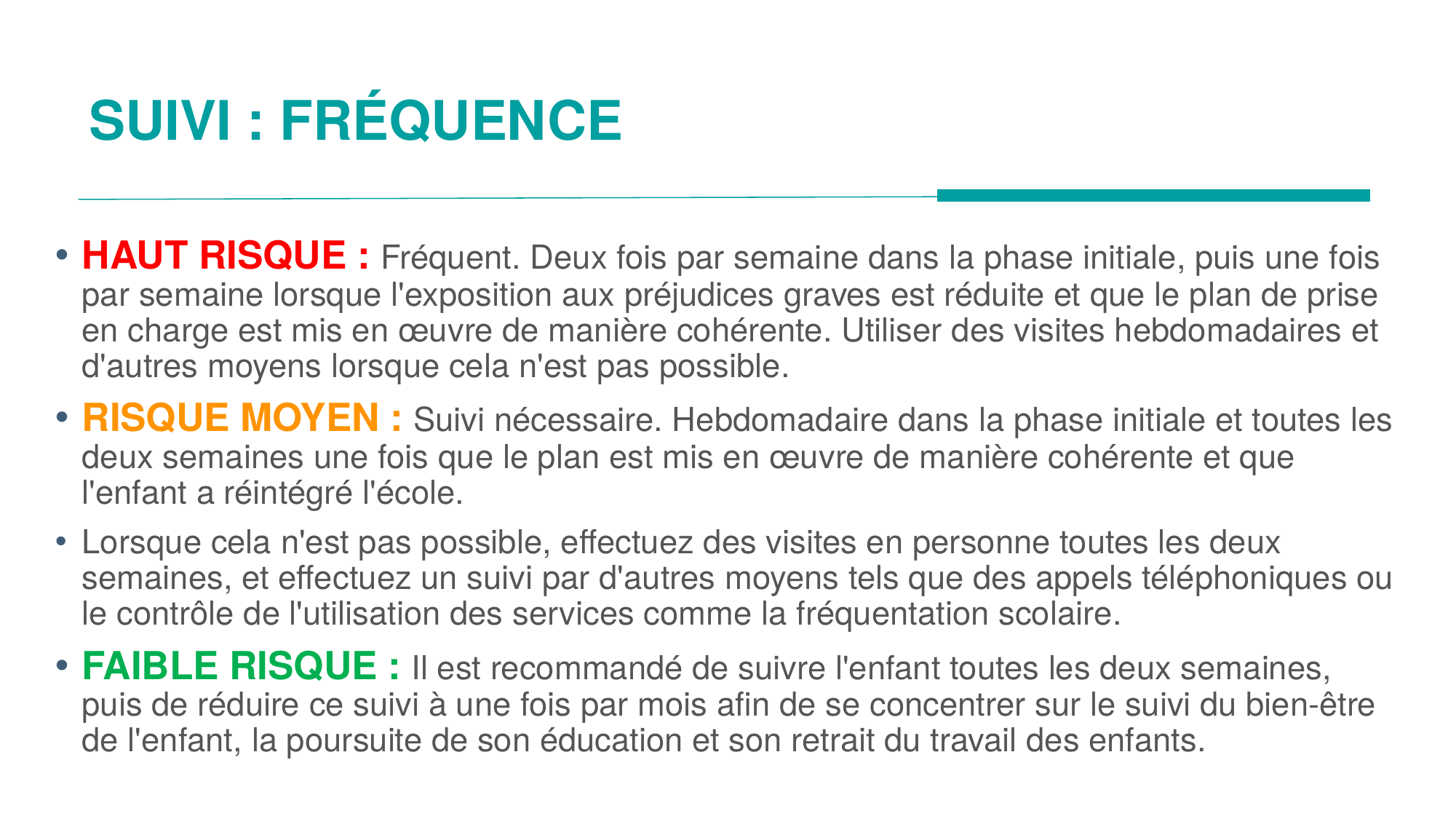

# SUIVI : FRÉQUENCE
HAUT RISQUE : Fréquent. Deux fois par semaine dans la phase initiale, puis une fois par semaine lorsque l'exposition aux préjudices graves est réduite et que le plan de prise en charge est mis en œuvre de manière cohérente. Utiliser des visites hebdomadaires et d'autres moyens lorsque cela n'est pas possible.
RISQUE MOYEN : Suivi nécessaire. Hebdomadaire dans la phase initiale et toutes les deux semaines une fois que le plan est mis en œuvre de manière cohérente et que l'enfant a réintégré l'école.
Lorsque cela n'est pas possible, effectuez des visites en personne toutes les deux semaines, et effectuez un suivi par d'autres moyens tels que des appels téléphoniques ou le contrôle de l'utilisation des services comme la fréquentation scolaire.
FAIBLE RISQUE : Il est recommandé de suivre l'enfant toutes les deux semaines, puis de réduire ce suivi à une fois par mois afin de se concentrer sur le suivi du bien-être de l'enfant, la poursuite de son éducation et son retrait du travail des enfants.